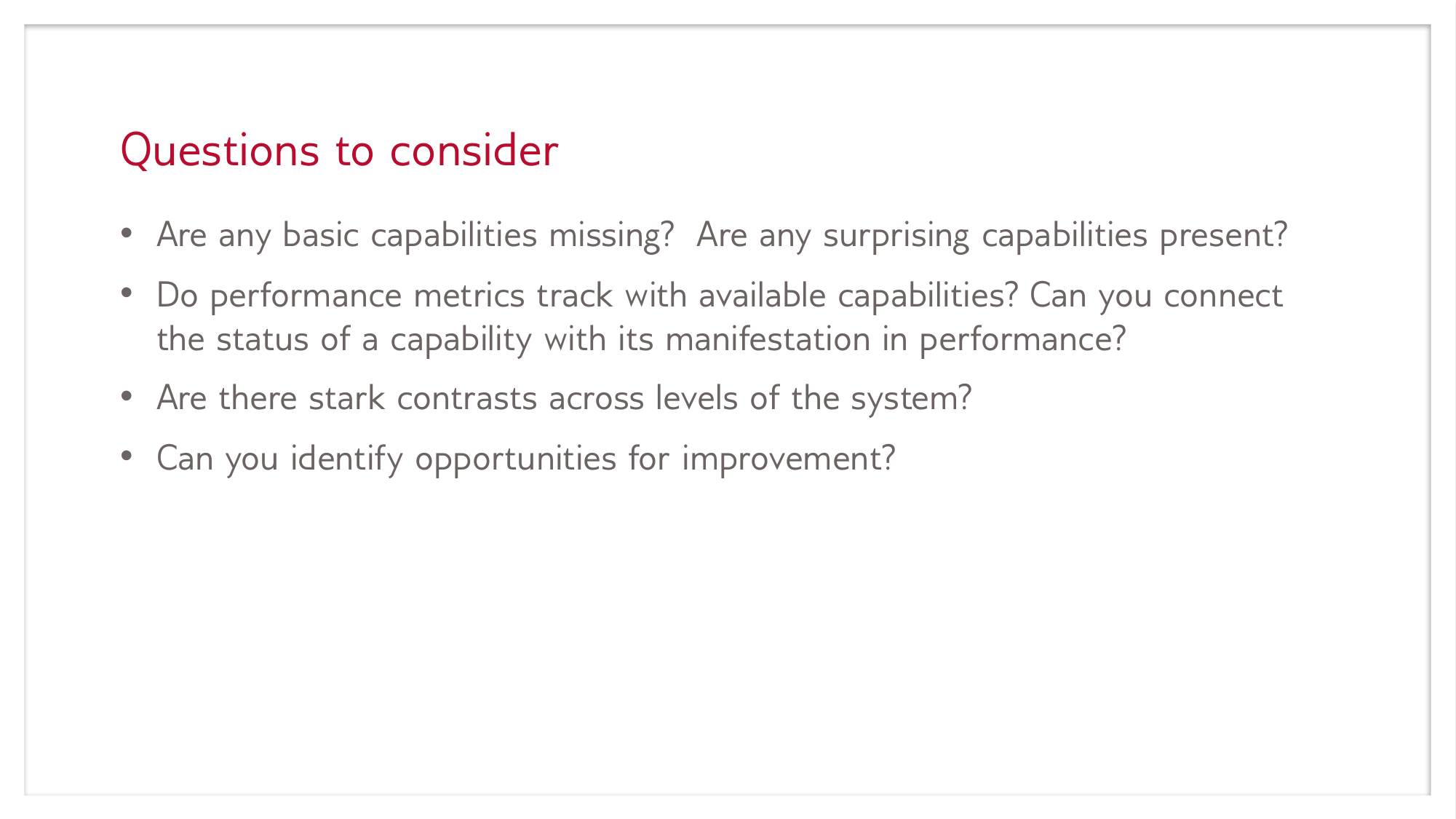

# Questions to consider
Are any basic capabilities missing?  Are any surprising capabilities present?
Do performance metrics track with available capabilities? Can you connect the status of a capability with its manifestation in performance?
Are there stark contrasts across levels of the system?
Can you identify opportunities for improvement?